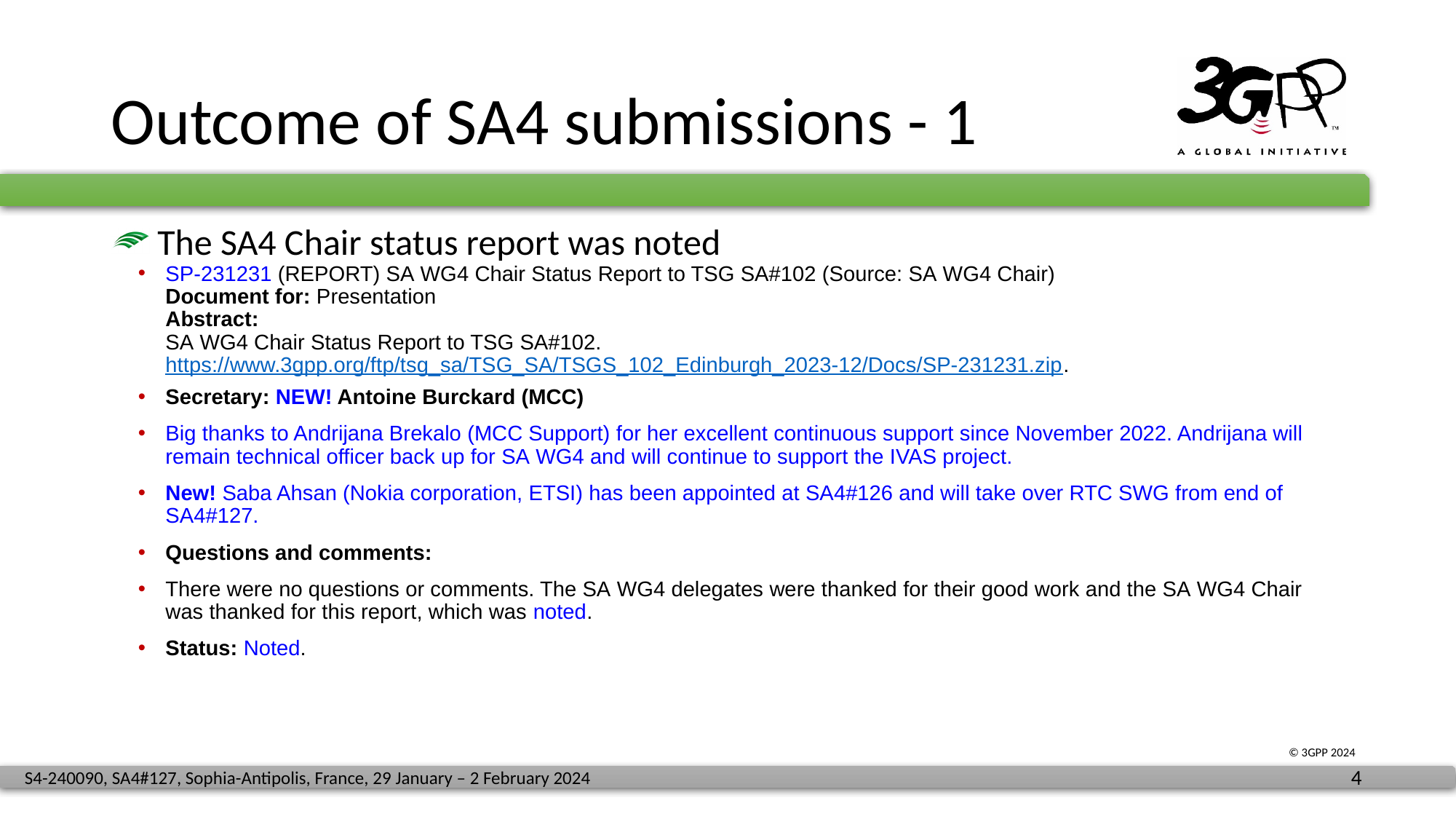

# Outcome of SA4 submissions - 1
 The SA4 Chair status report was noted
SP-231231 (REPORT) SA WG4 Chair Status Report to TSG SA#102 (Source: SA WG4 Chair)
Document for: Presentation
Abstract:
SA WG4 Chair Status Report to TSG SA#102. https://www.3gpp.org/ftp/tsg_sa/TSG_SA/TSGS_102_Edinburgh_2023-12/Docs/SP-231231.zip.
Secretary: NEW! Antoine Burckard (MCC)
Big thanks to Andrijana Brekalo (MCC Support) for her excellent continuous support since November 2022. Andrijana will remain technical officer back up for SA WG4 and will continue to support the IVAS project.
New! Saba Ahsan (Nokia corporation, ETSI) has been appointed at SA4#126 and will take over RTC SWG from end of SA4#127.
Questions and comments:
There were no questions or comments. The SA WG4 delegates were thanked for their good work and the SA WG4 Chair was thanked for this report, which was noted.
Status: Noted.